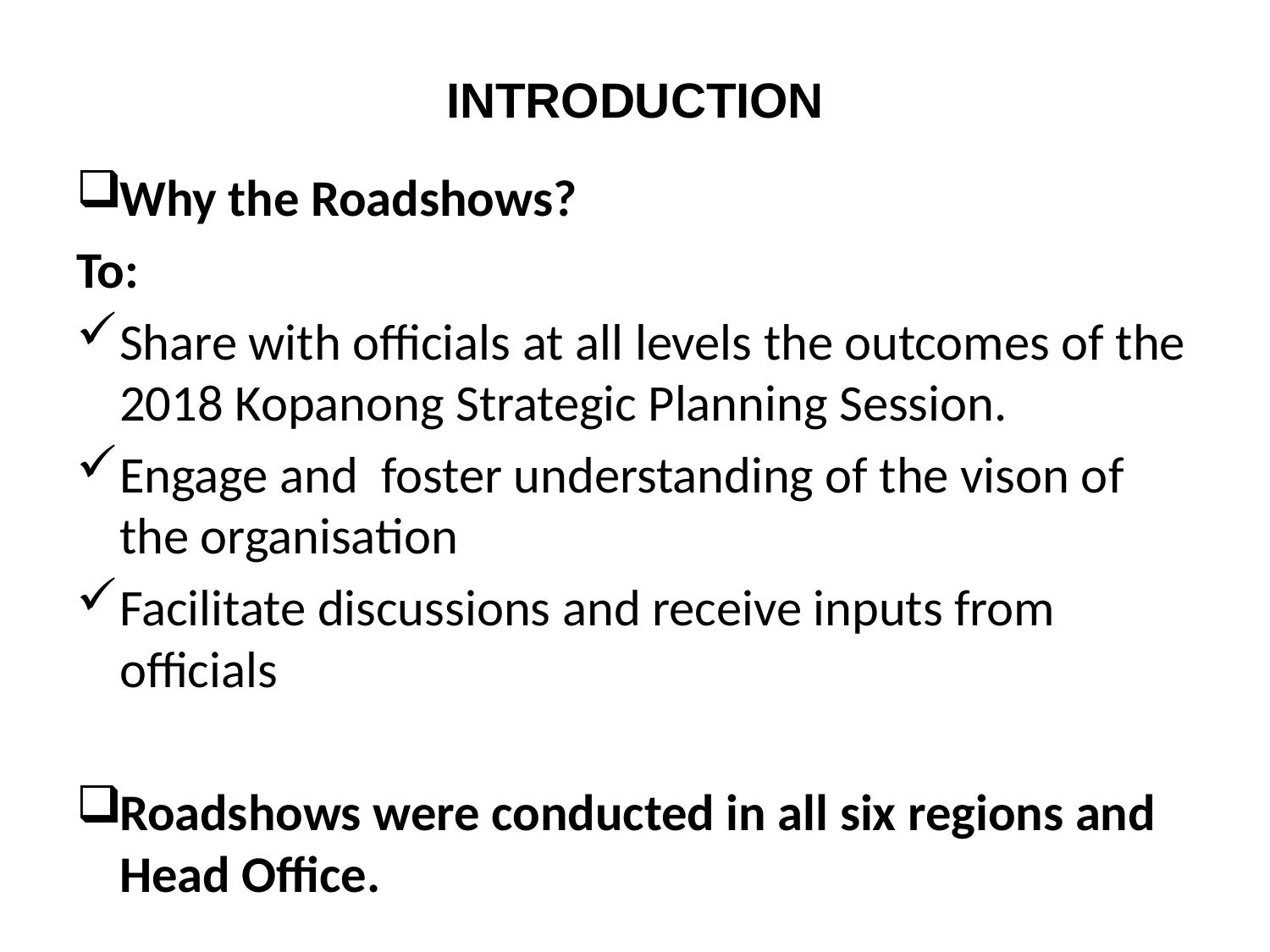

# INTRODUCTION
Why the Roadshows?
To:
Share with officials at all levels the outcomes of the 2018 Kopanong Strategic Planning Session.
Engage and  foster understanding of the vison of the organisation
Facilitate discussions and receive inputs from officials

Roadshows were conducted in all six regions and Head Office.